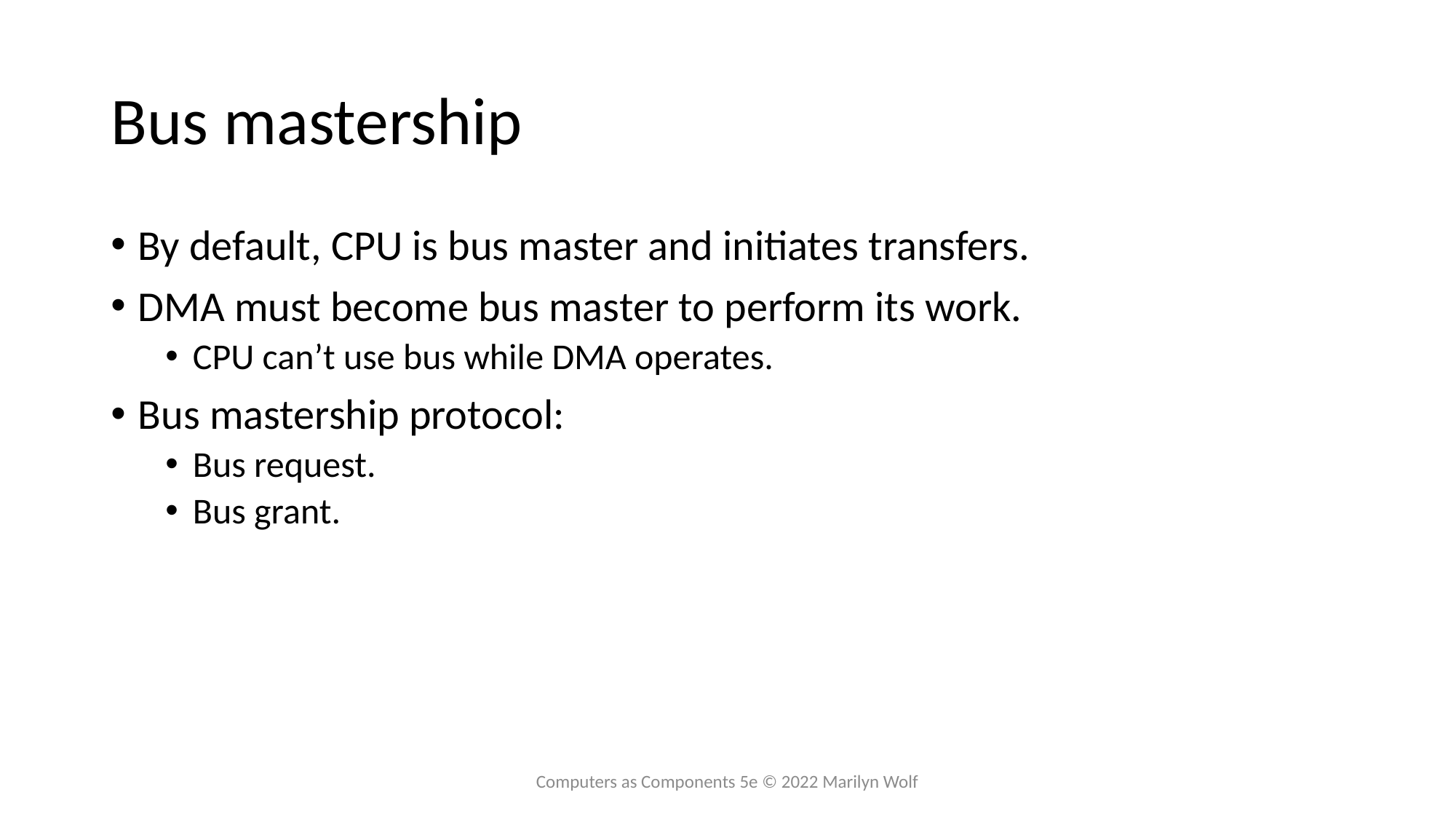

# Bus mastership
By default, CPU is bus master and initiates transfers.
DMA must become bus master to perform its work.
CPU can’t use bus while DMA operates.
Bus mastership protocol:
Bus request.
Bus grant.
Computers as Components 5e © 2022 Marilyn Wolf